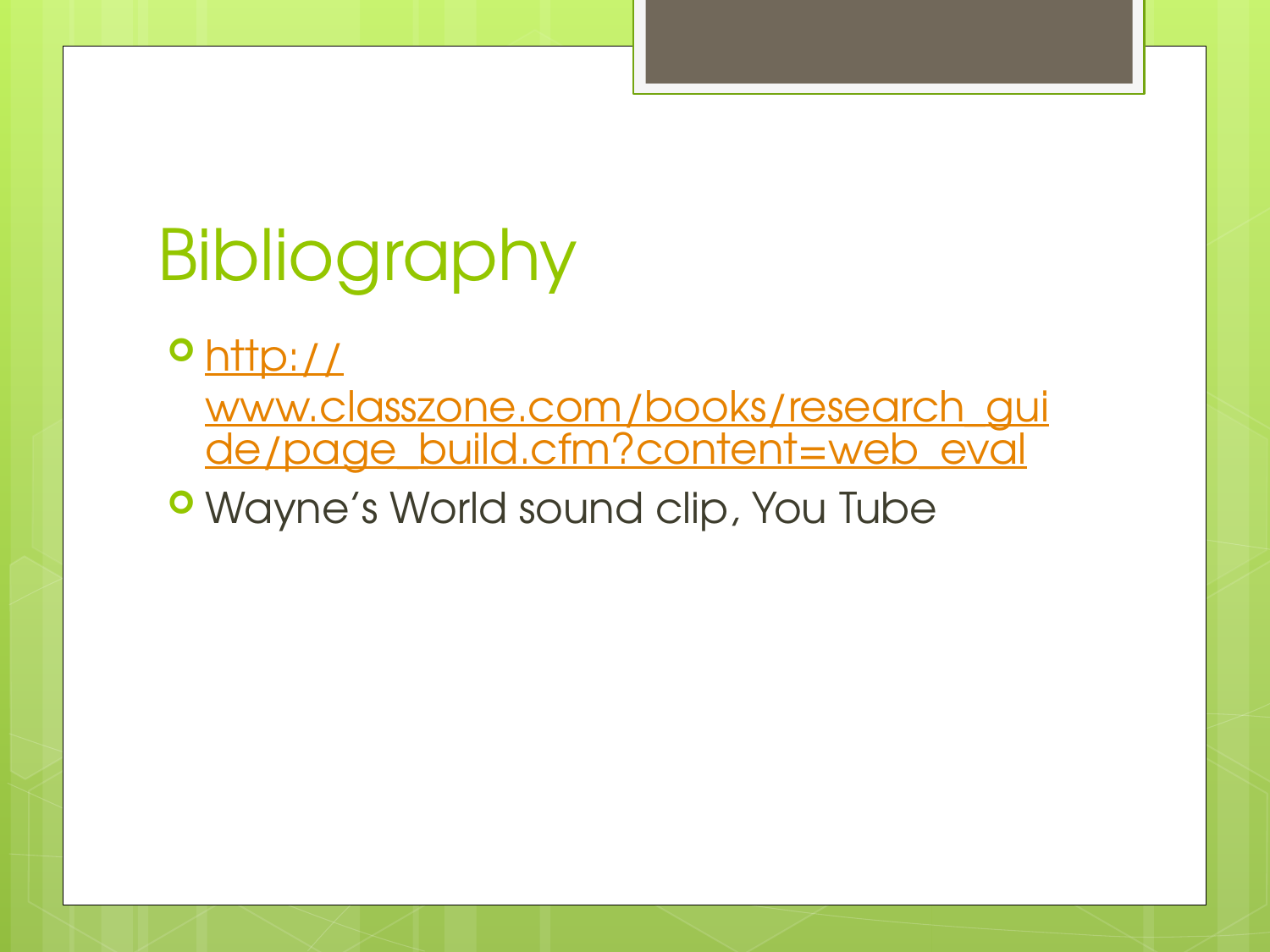

# Bibliography
http://www.classzone.com/books/research_guide/page_build.cfm?content=web_eval
Wayne’s World sound clip, You Tube